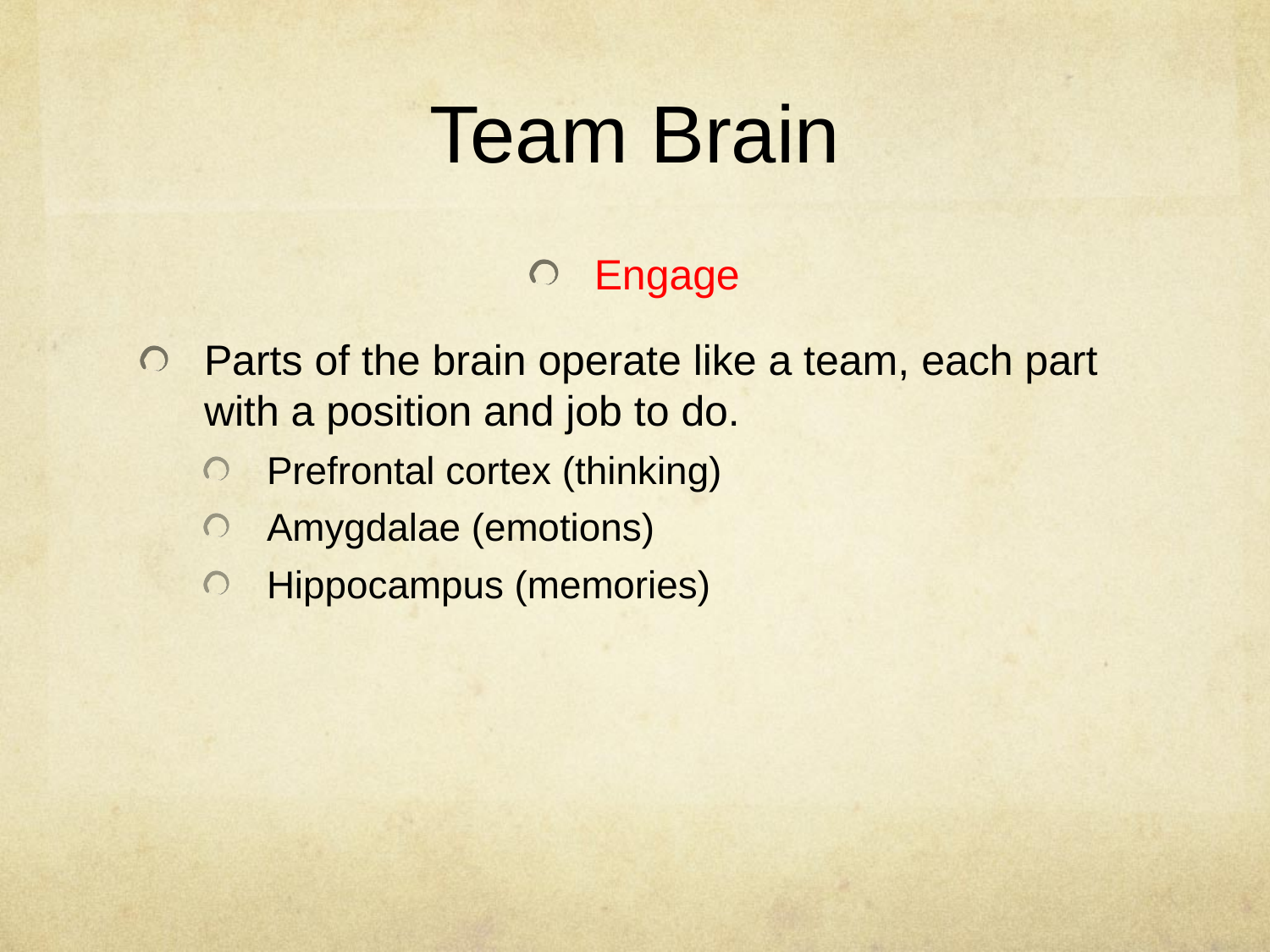

# Team Brain
Engage
Parts of the brain operate like a team, each part with a position and job to do.
Prefrontal cortex (thinking)
Amygdalae (emotions)
Hippocampus (memories)